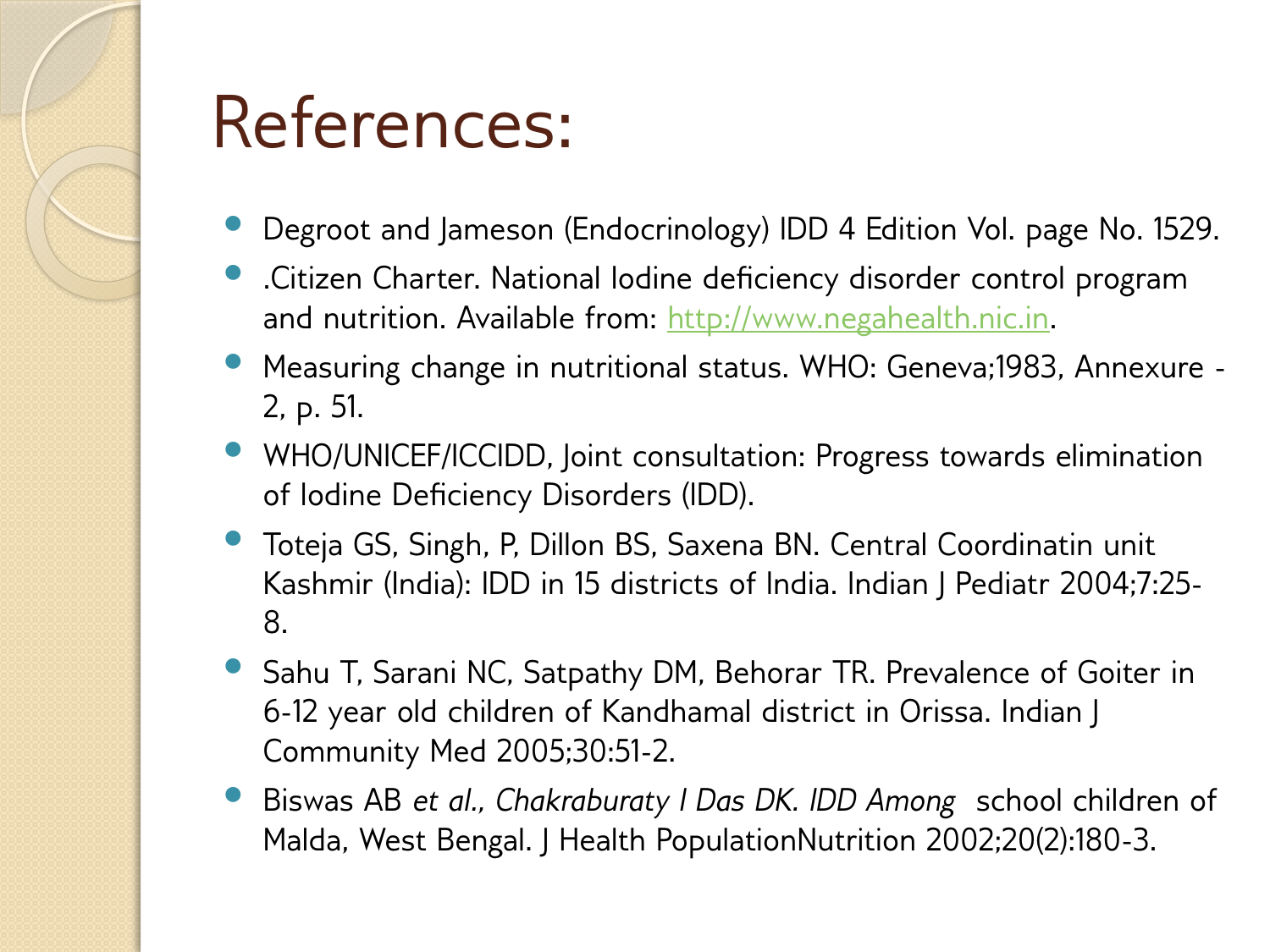

# References:
Degroot and Jameson (Endocrinology) IDD 4 Edition Vol. page No. 1529.
.Citizen Charter. National Iodine deficiency disorder control program and nutrition. Available from: http://www.negahealth.nic.in.
Measuring change in nutritional status. WHO: Geneva;1983, Annexure - 2, p. 51.
WHO/UNICEF/ICCIDD, Joint consultation: Progress towards elimination of Iodine Deficiency Disorders (IDD).
Toteja GS, Singh, P, Dillon BS, Saxena BN. Central Coordinatin unit Kashmir (India): IDD in 15 districts of India. Indian J Pediatr 2004;7:25-8.
Sahu T, Sarani NC, Satpathy DM, Behorar TR. Prevalence of Goiter in 6-12 year old children of Kandhamal district in Orissa. Indian J Community Med 2005;30:51-2.
Biswas AB et al., Chakraburaty I Das DK. IDD Among  school children of Malda, West Bengal. J Health PopulationNutrition 2002;20(2):180-3.